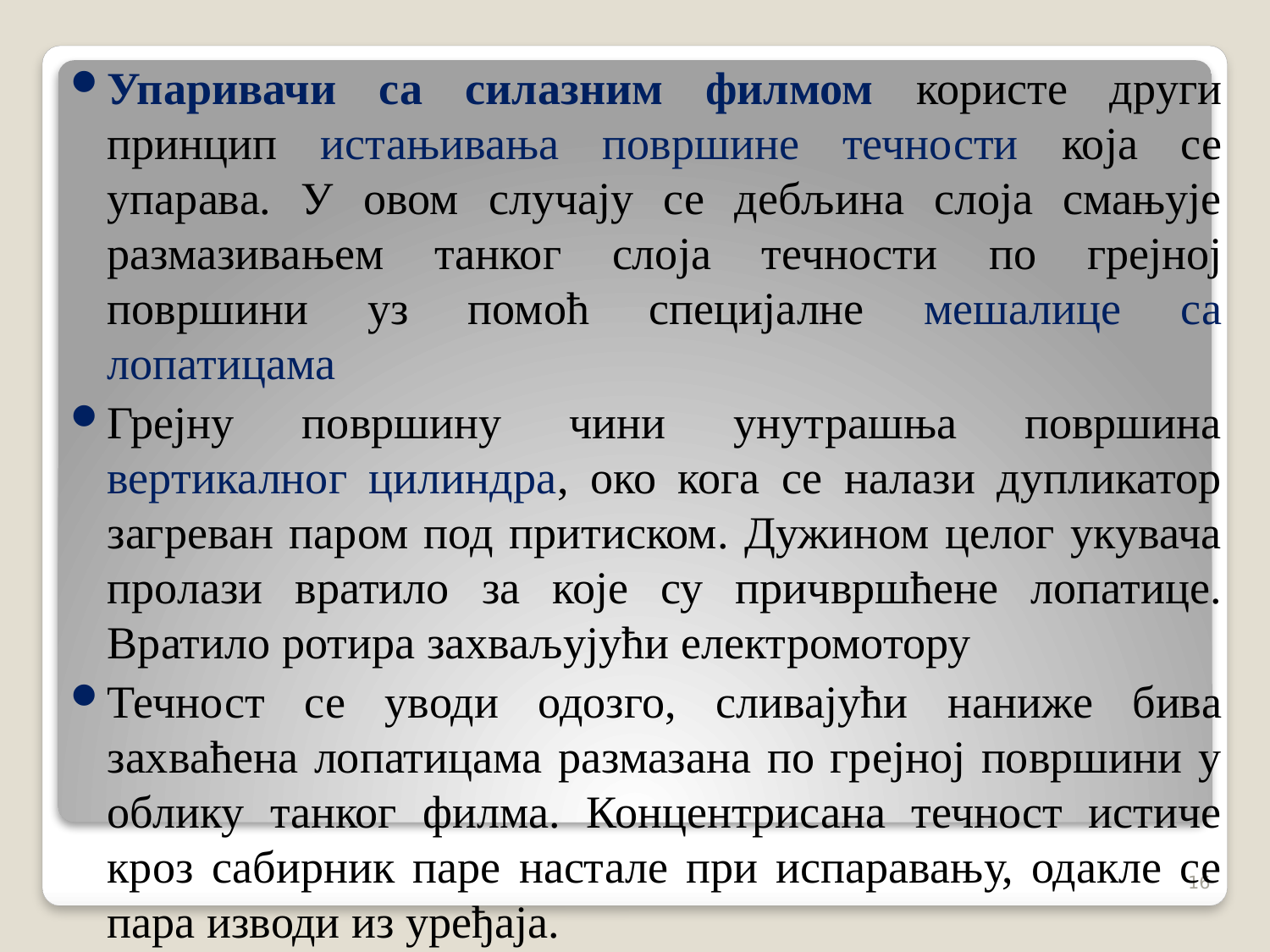

Упаривачи са силазним филмом користе други принцип истањивања површине течности која се упарава. У овом случају се дебљина слоја смањује размазивањем танког слоја течности по грејној површини уз помоћ специјалне мешалице са лопатицама
Грејну површину чини унутрашња површина вертикалног цилиндра, око кога се налази дупликатор загреван паром под притиском. Дужином целог укувача пролази вратило за које су причвршћене лопатице. Вратило ротира захваљујући електромотору
Течност се уводи одозго, сливајући наниже бива захваћена лопатицама размазана по грејној површини у облику танког филма. Концентрисана течност истиче кроз сабирник паре настале при испаравању, одакле се пара изводи из уређаја.
Погодан је за вискозне течности

16